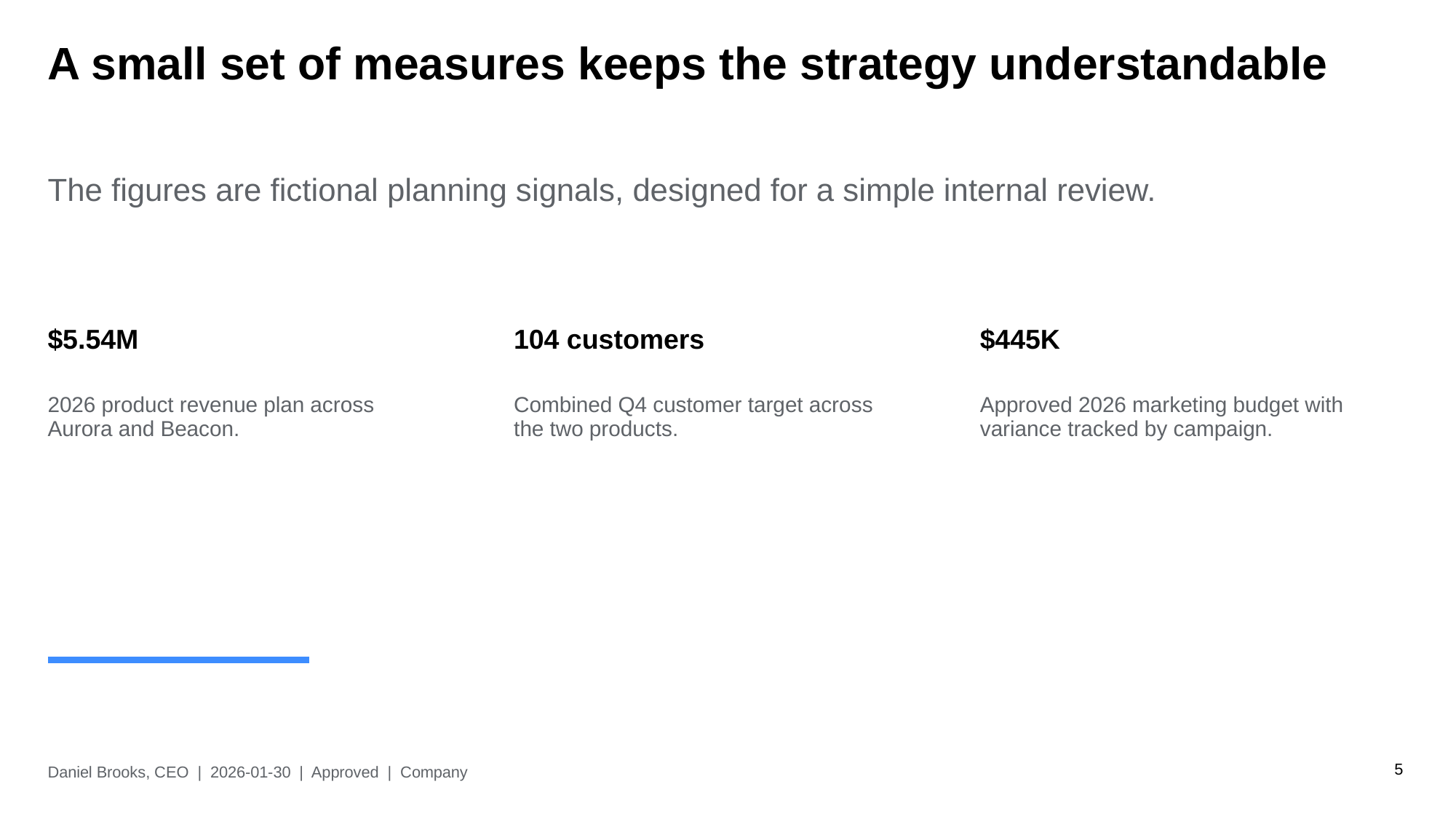

A small set of measures keeps the strategy understandable
The figures are fictional planning signals, designed for a simple internal review.
$5.54M
104 customers
$445K
2026 product revenue plan across Aurora and Beacon.
Combined Q4 customer target across the two products.
Approved 2026 marketing budget with variance tracked by campaign.
5
Daniel Brooks, CEO  |  2026-01-30  |  Approved  |  Company